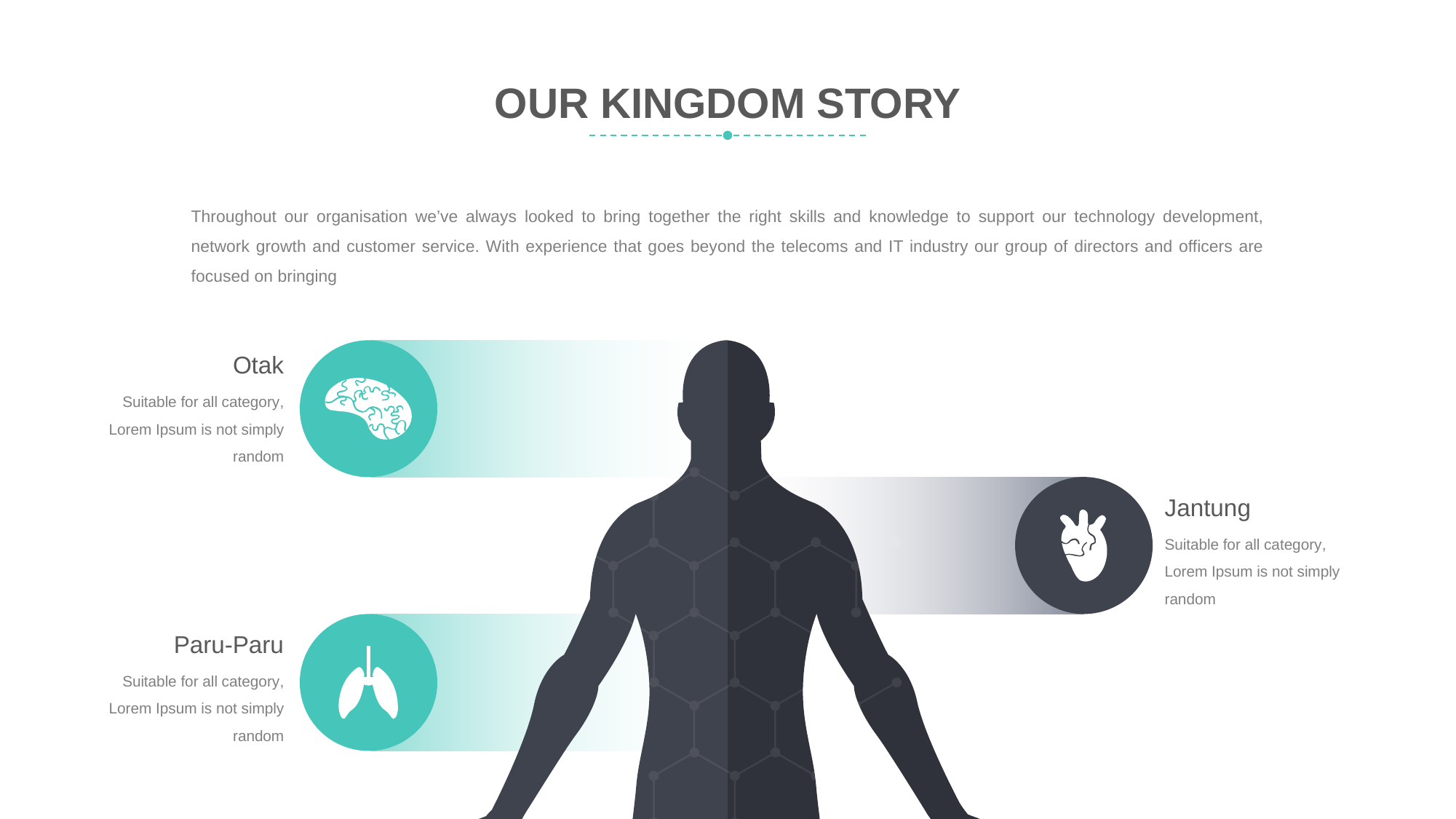

OUR KINGDOM STORY
Throughout our organisation we’ve always looked to bring together the right skills and knowledge to support our technology development, network growth and customer service. With experience that goes beyond the telecoms and IT industry our group of directors and officers are focused on bringing
Otak

Suitable for all category, Lorem Ipsum is not simply random

Jantung

Suitable for all category, Lorem Ipsum is not simply random
Paru-Paru

Suitable for all category, Lorem Ipsum is not simply random